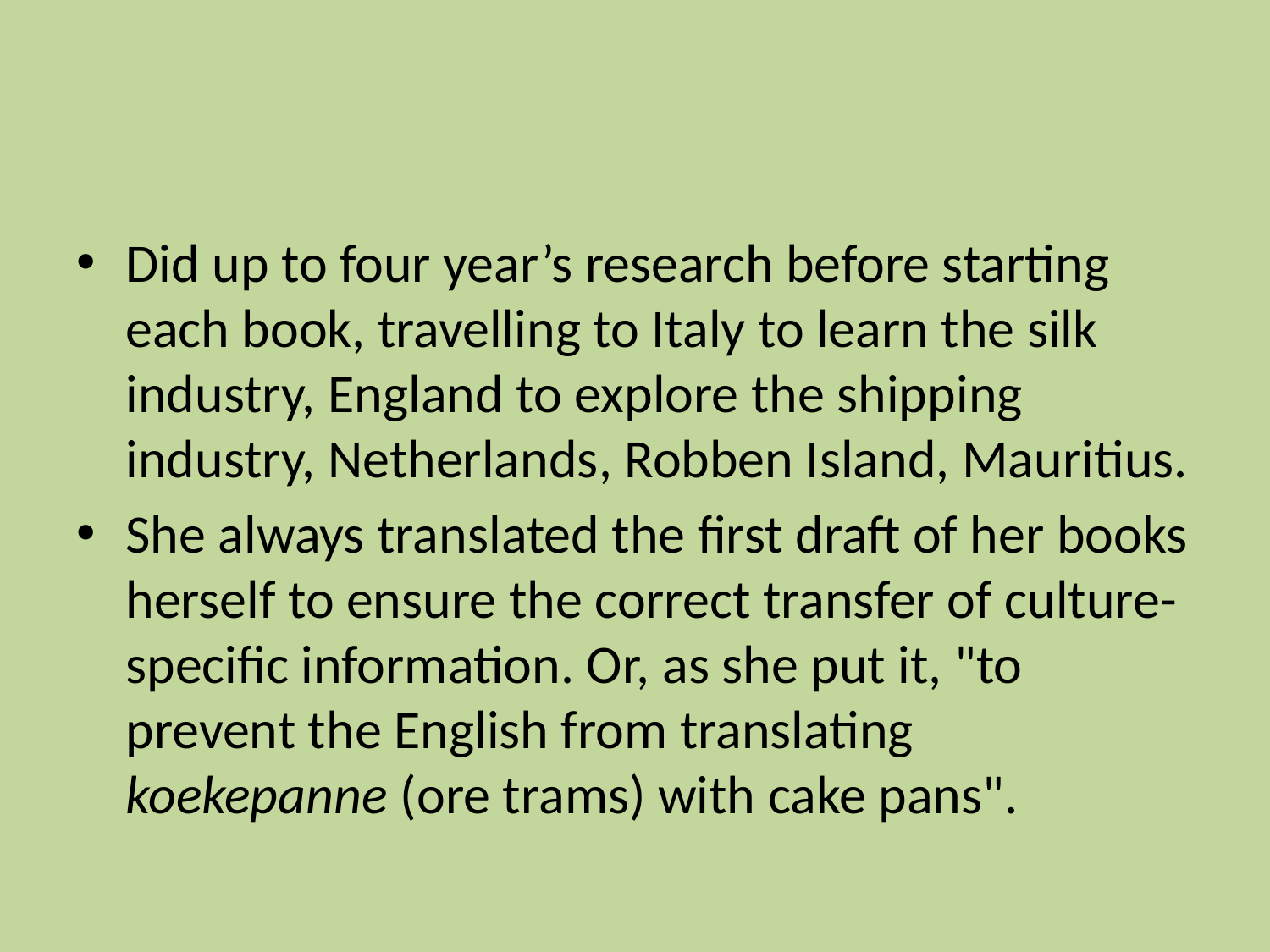

#
Did up to four year’s research before starting each book, travelling to Italy to learn the silk industry, England to explore the shipping industry, Netherlands, Robben Island, Mauritius.
She always translated the first draft of her books herself to ensure the correct transfer of culture-specific information. Or, as she put it, "to prevent the English from translating koekepanne (ore trams) with cake pans".